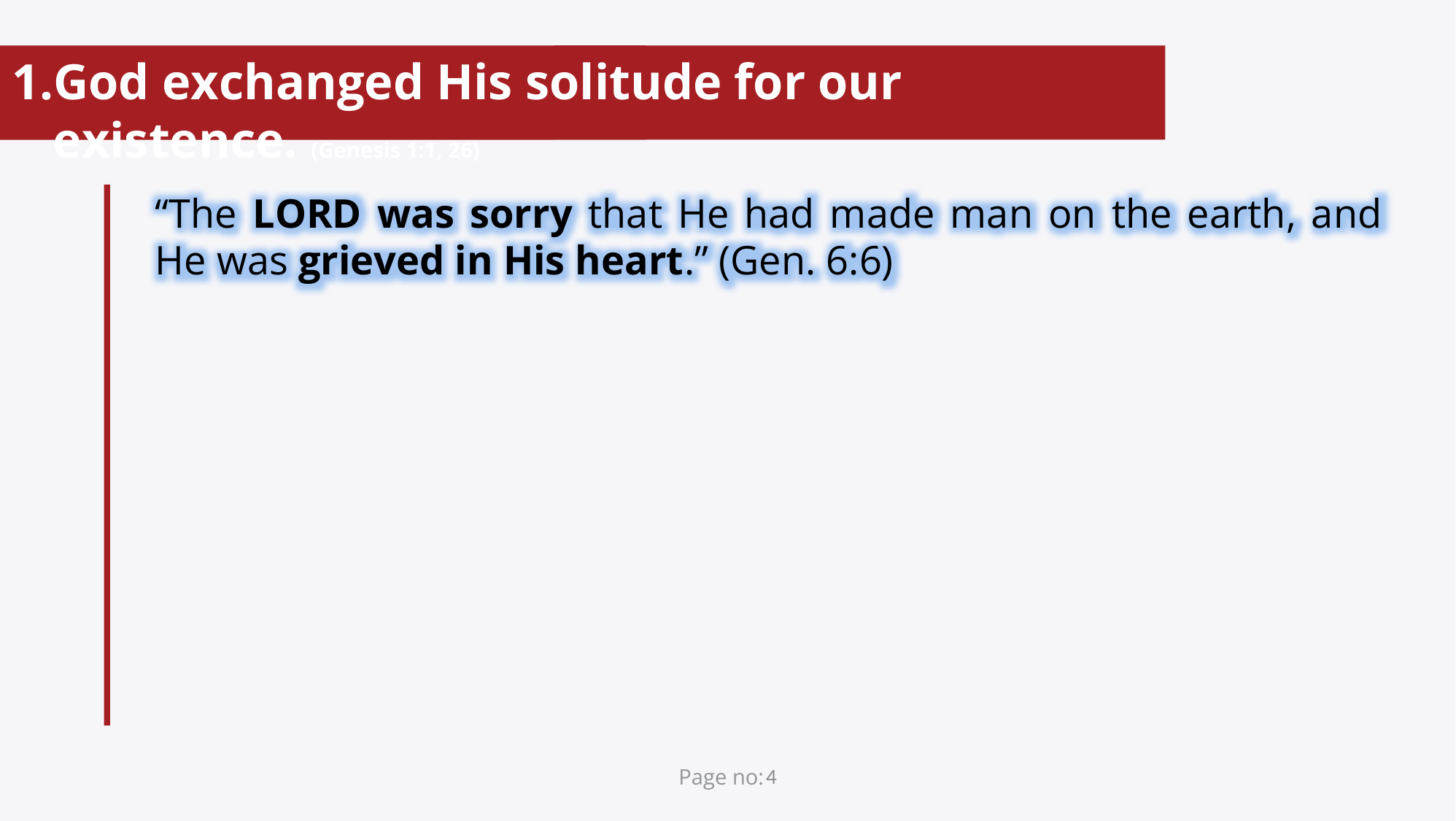

God exchanged His solitude for our existence. (Genesis 1:1, 26)

“The Lord was sorry that He had made man on the earth, and He was grieved in His heart.” (Gen. 6:6)